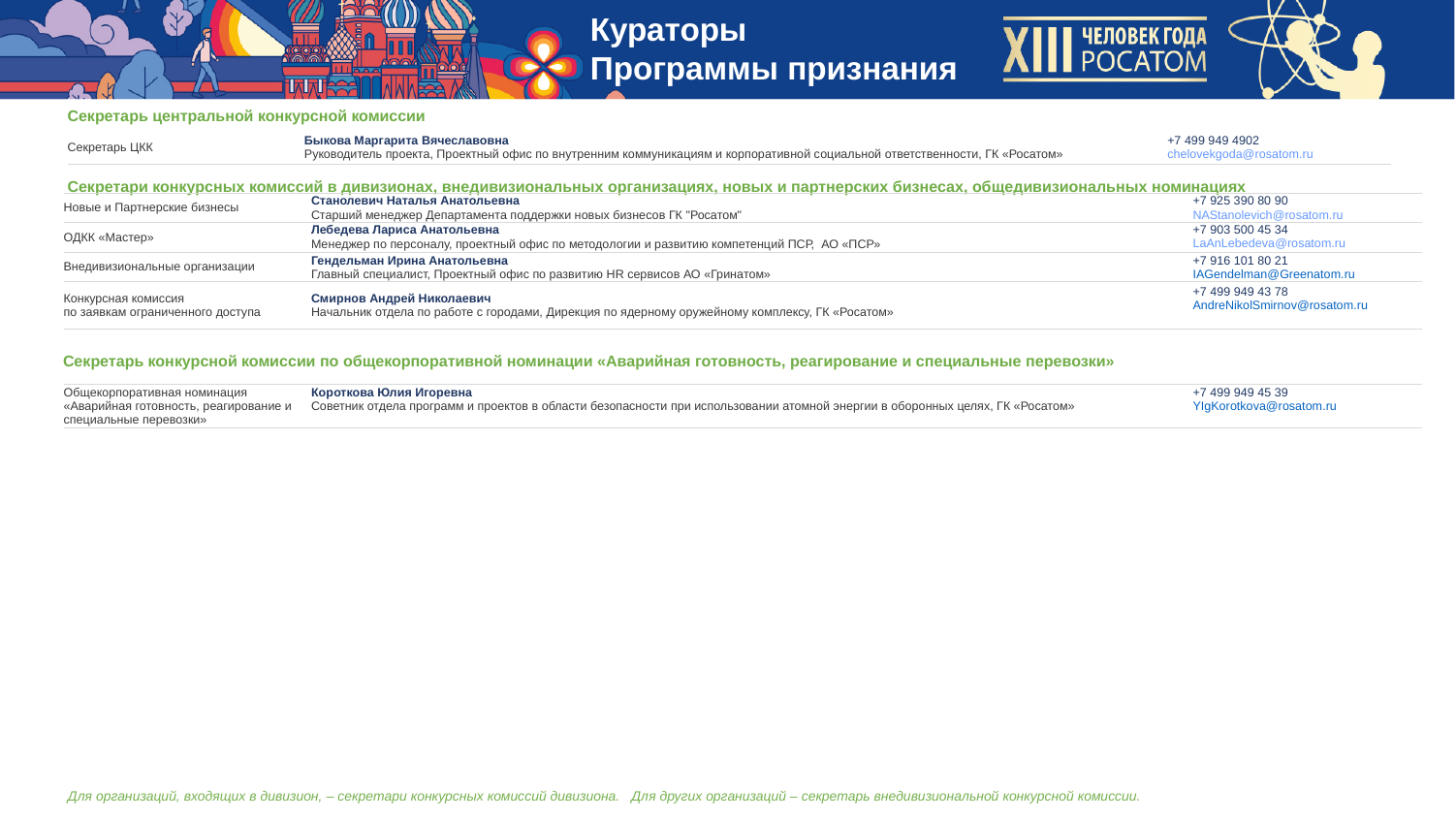

Кураторы
Программы признания
Секретарь центральной конкурсной комиссии
| Секретарь ЦКК | Быкова Маргарита Вячеславовна Руководитель проекта, Проектный офис по внутренним коммуникациям и корпоративной социальной ответственности, ГК «Росатом» | +7 499 949 4902 chelovekgoda@rosatom.ru |
| --- | --- | --- |
Секретари конкурсных комиссий в дивизионах, внедивизиональных организациях, новых и партнерских бизнесах, общедивизиональных номинациях
| Новые и Партнерские бизнесы | Станолевич Наталья Анатольевна Старший менеджер Департамента поддержки новых бизнесов ГК "Росатом" | +7 925 390 80 90 NAStanolevich@rosatom.ru |
| --- | --- | --- |
| ОДКК «Мастер» | Лебедева Лариса Анатольевна Менеджер по персоналу, проектный офис по методологии и развитию компетенций ПСР, АО «ПСР» | +7 903 500 45 34 LaAnLebedeva@rosatom.ru |
| Внедивизиональные организации | Гендельман Ирина Анатольевна Главный специалист, Проектный офис по развитию HR сервисов АО «Гринатом» | +7 916 101 80 21 IAGendelman@Greenatom.ru |
| Конкурсная комиссия по заявкам ограниченного доступа | Смирнов Андрей Николаевич Начальник отдела по работе с городами, Дирекция по ядерному оружейному комплексу, ГК «Росатом» | +7 499 949 43 78 AndreNikolSmirnov@rosatom.ru |
Секретарь конкурсной комиссии по общекорпоративной номинации «Аварийная готовность, реагирование и специальные перевозки»
| Общекорпоративная номинация «Аварийная готовность, реагирование и специальные перевозки» | Короткова Юлия Игоревна Советник отдела программ и проектов в области безопасности при использовании атомной энергии в оборонных целях, ГК «Росатом» | +7 499 949 45 39 YIgKorotkova@rosatom.ru |
| --- | --- | --- |
Для организаций, входящих в дивизион, – секретари конкурсных комиссий дивизиона.   Для других организаций – секретарь внедивизиональной конкурсной комиссии.